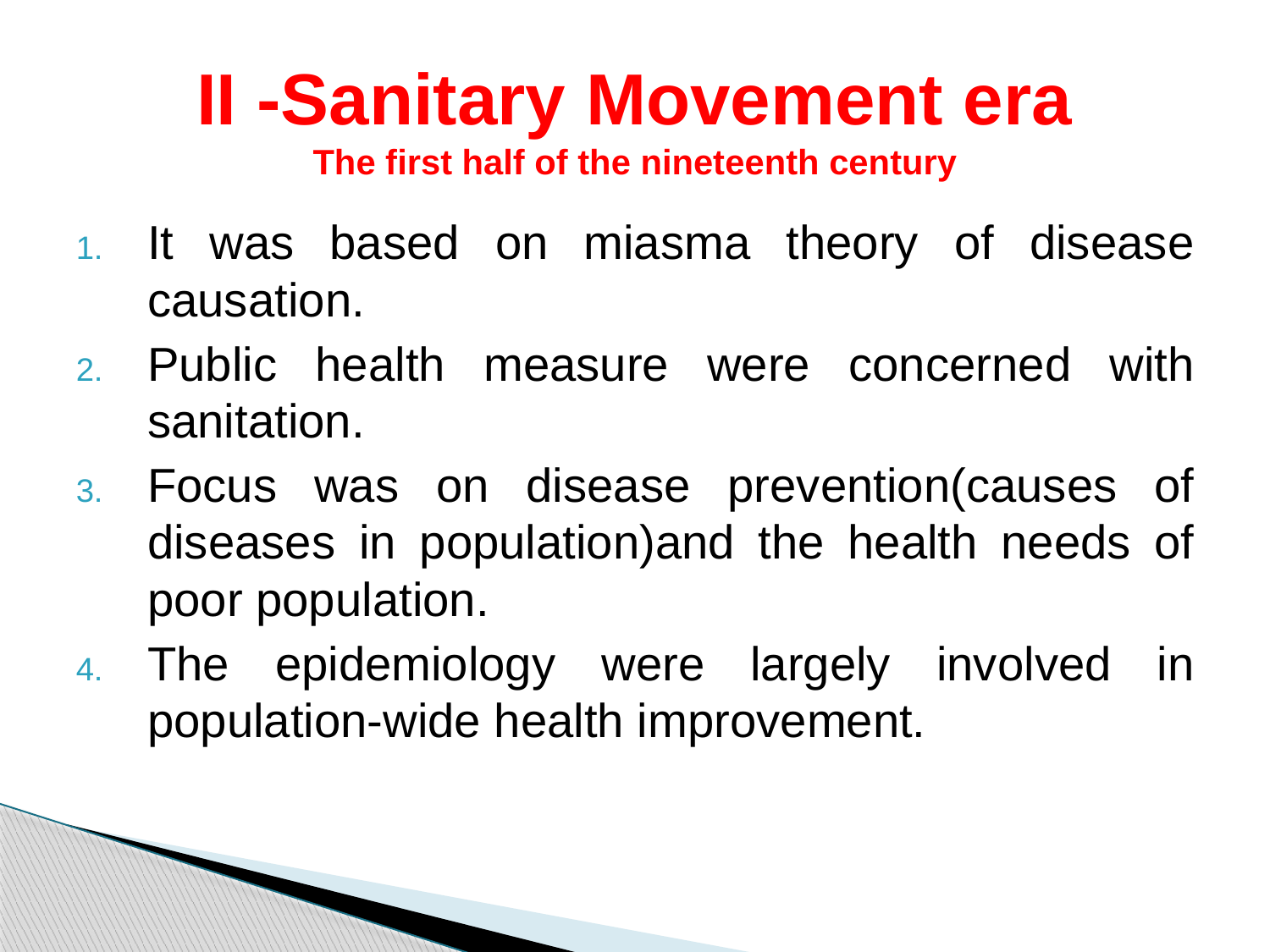

# II -Sanitary Movement era The first half of the nineteenth century
It was based on miasma theory of disease causation.
Public health measure were concerned with sanitation.
Focus was on disease prevention(causes of diseases in population)and the health needs of poor population.
The epidemiology were largely involved in population-wide health improvement.